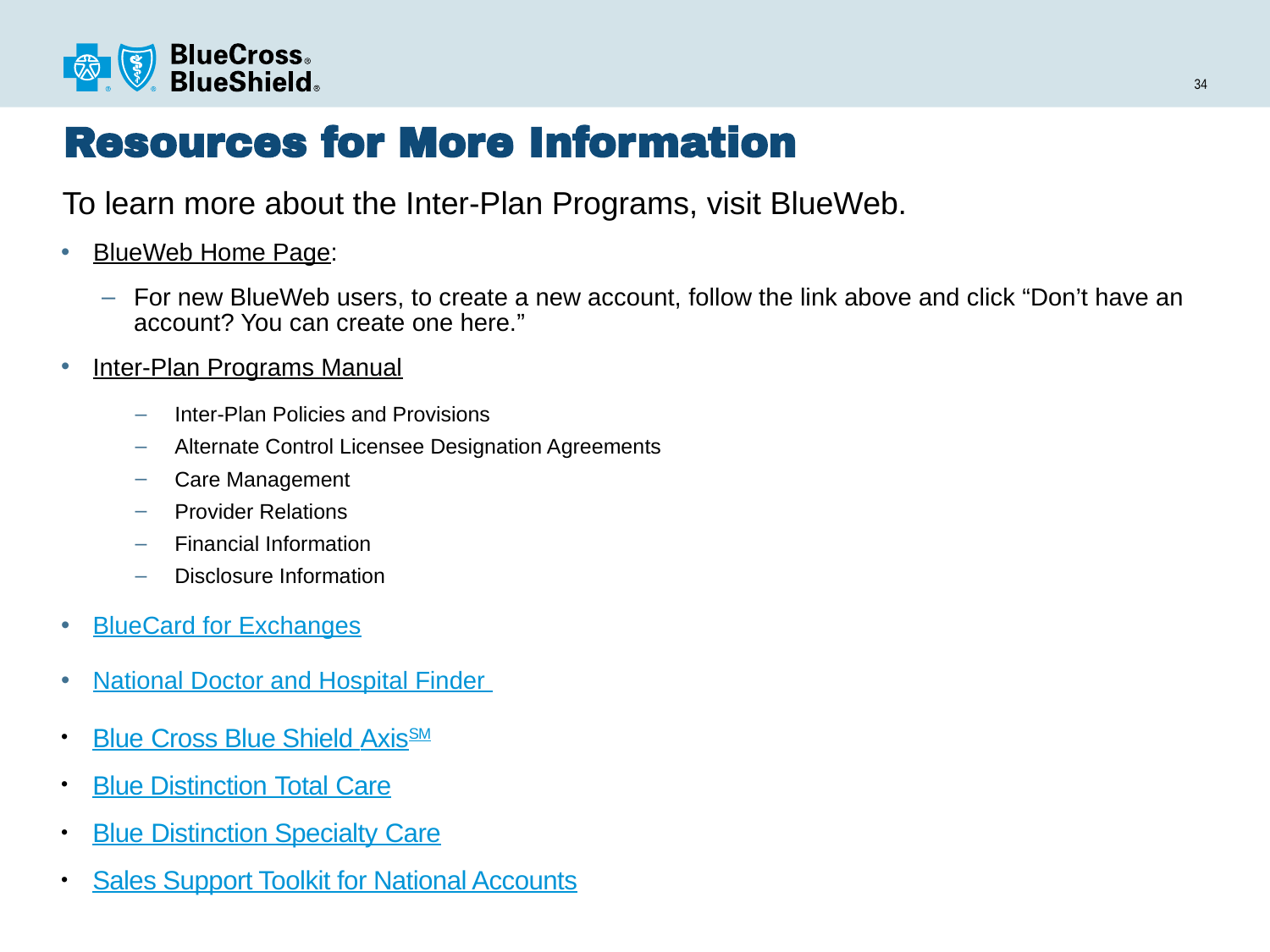

# Resources for More Information
To learn more about the Inter-Plan Programs, visit BlueWeb.

BlueWeb Home Page:
For new BlueWeb users, to create a new account, follow the link above and click “Don’t have an account? You can create one here.”
Inter-Plan Programs Manual
Inter-Plan Policies and Provisions
Alternate Control Licensee Designation Agreements
Care Management
Provider Relations
Financial Information
Disclosure Information
BlueCard for Exchanges
National Doctor and Hospital Finder
Blue Cross Blue Shield AxisSM
Blue Distinction Total Care
Blue Distinction Specialty Care
Sales Support Toolkit for National Accounts